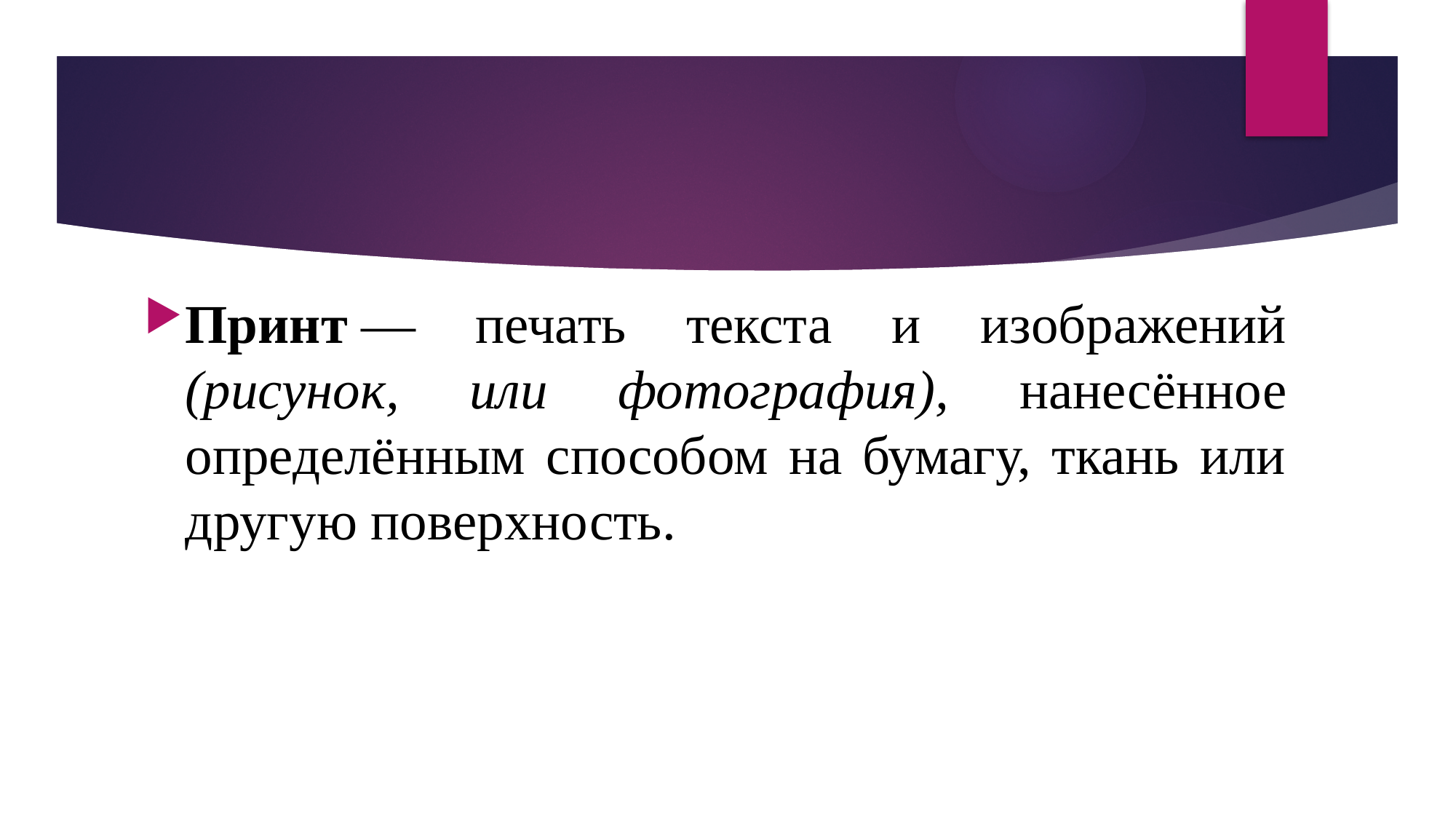

Принт — печать текста и изображений (рисунок, или фотография), нанесённое определённым способом на бумагу, ткань или другую поверхность.